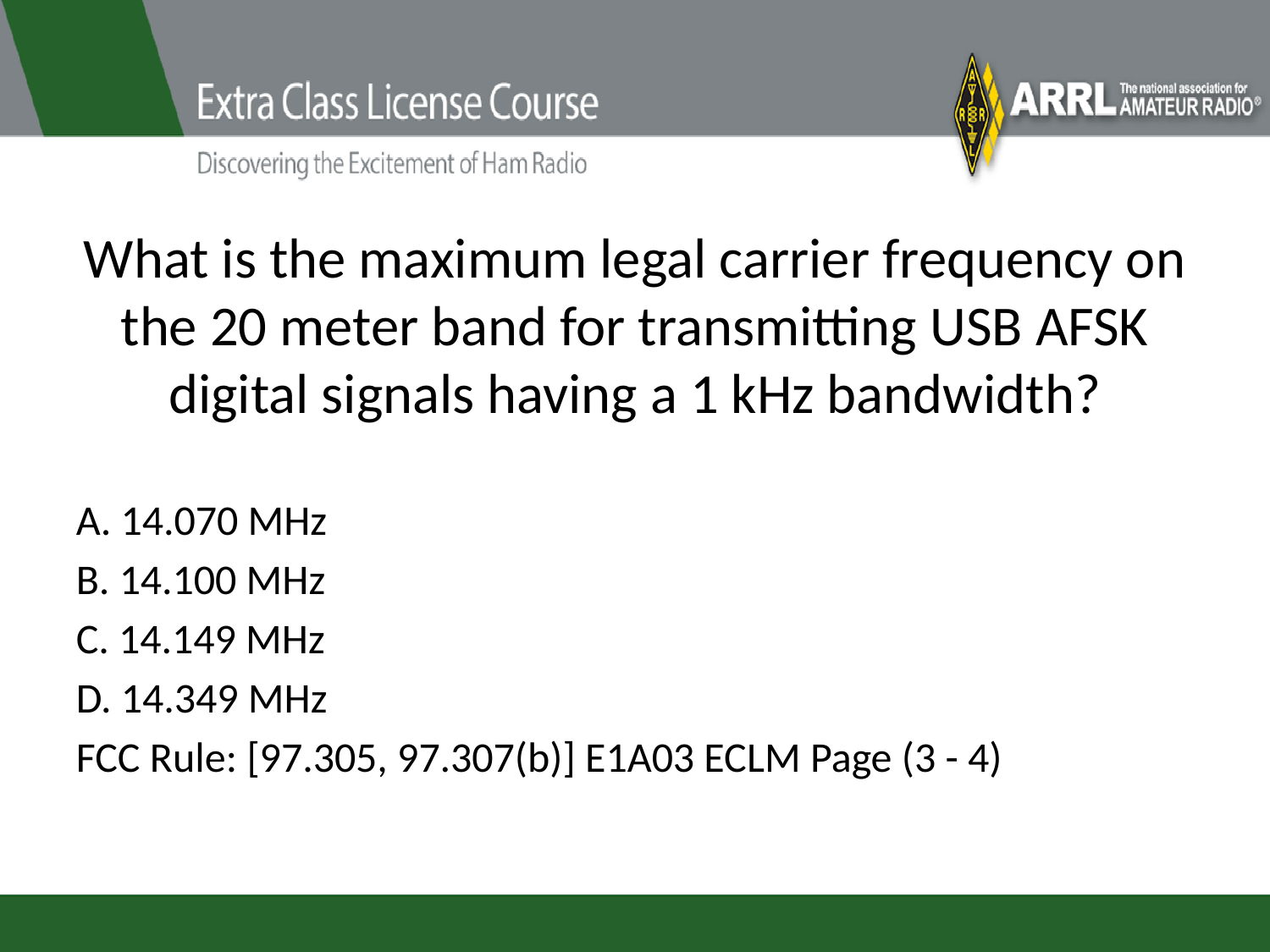

# What is the maximum legal carrier frequency on the 20 meter band for transmitting USB AFSK digital signals having a 1 kHz bandwidth?
A. 14.070 MHz
B. 14.100 MHz
C. 14.149 MHz
D. 14.349 MHz
FCC Rule: [97.305, 97.307(b)] E1A03 ECLM Page (3 - 4)